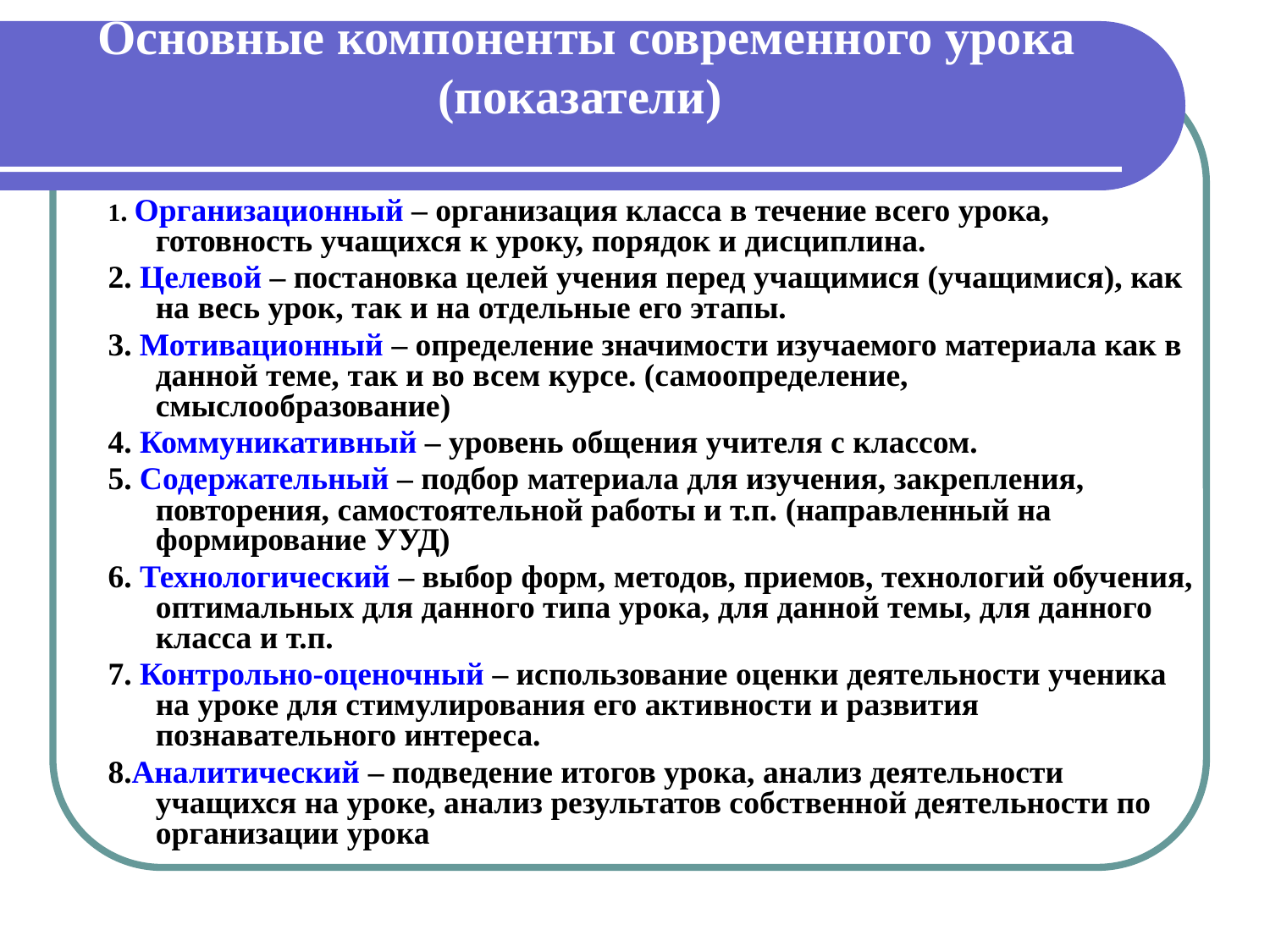

# Основные компоненты современного урока (показатели)
1. Организационный – организация класса в течение всего урока, готовность учащихся к уроку, порядок и дисциплина.
2. Целевой – постановка целей учения перед учащимися (учащимися), как на весь урок, так и на отдельные его этапы.
3. Мотивационный – определение значимости изучаемого материала как в данной теме, так и во всем курсе. (самоопределение, смыслообразование)
4. Коммуникативный – уровень общения учителя с классом.
5. Содержательный – подбор материала для изучения, закрепления, повторения, самостоятельной работы и т.п. (направленный на формирование УУД)
6. Технологический – выбор форм, методов, приемов, технологий обучения, оптимальных для данного типа урока, для данной темы, для данного класса и т.п.
7. Контрольно-оценочный – использование оценки деятельности ученика на уроке для стимулирования его активности и развития познавательного интереса.
8.Аналитический – подведение итогов урока, анализ деятельности учащихся на уроке, анализ результатов собственной деятельности по организации урока